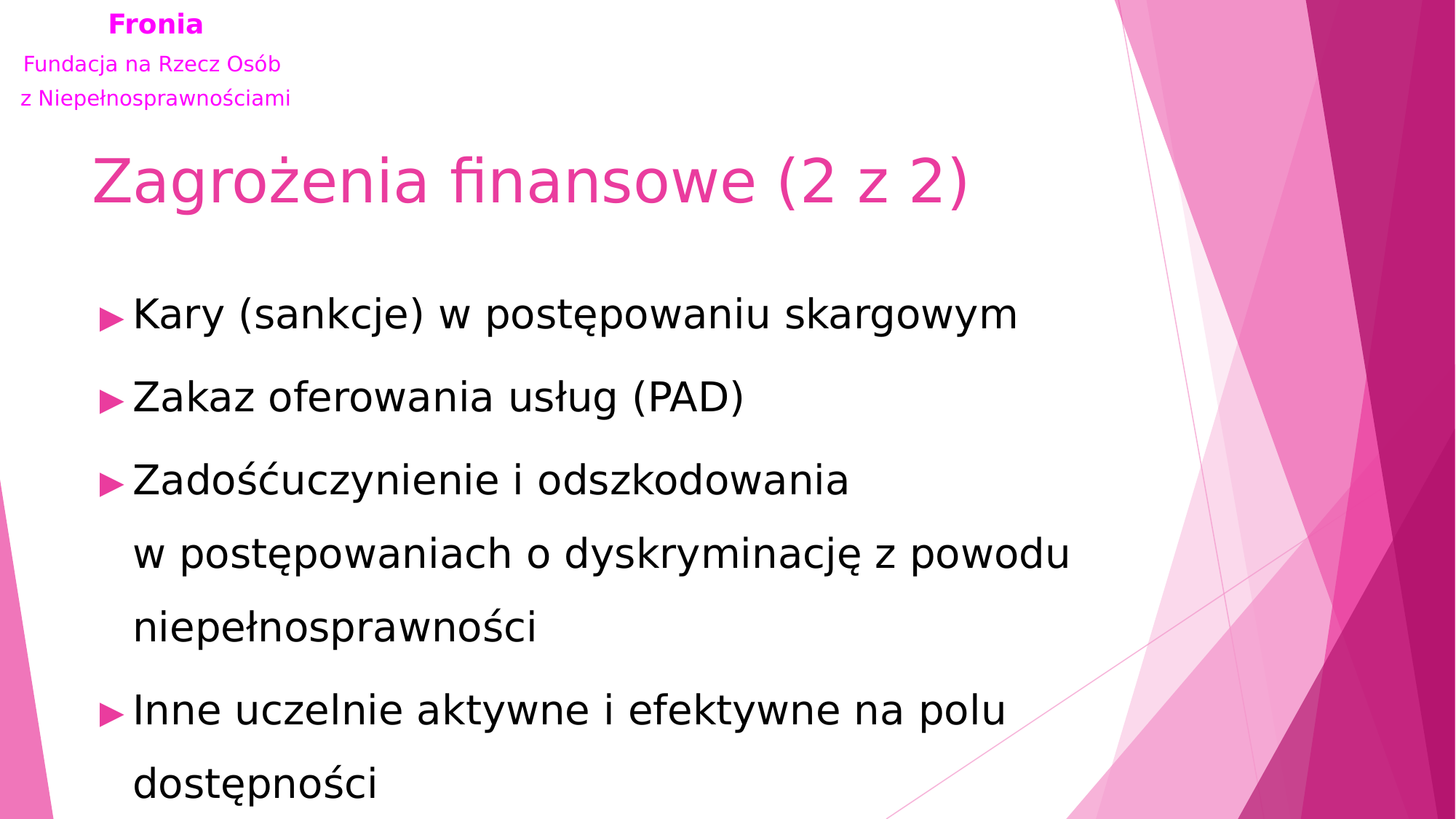

# Zagrożenia finansowe (2 z 2)
Kary (sankcje) w postępowaniu skargowym
Zakaz oferowania usług (PAD)
Zadośćuczynienie i odszkodowania w postępowaniach o dyskryminację z powodu niepełnosprawności
Inne uczelnie aktywne i efektywne na polu dostępności